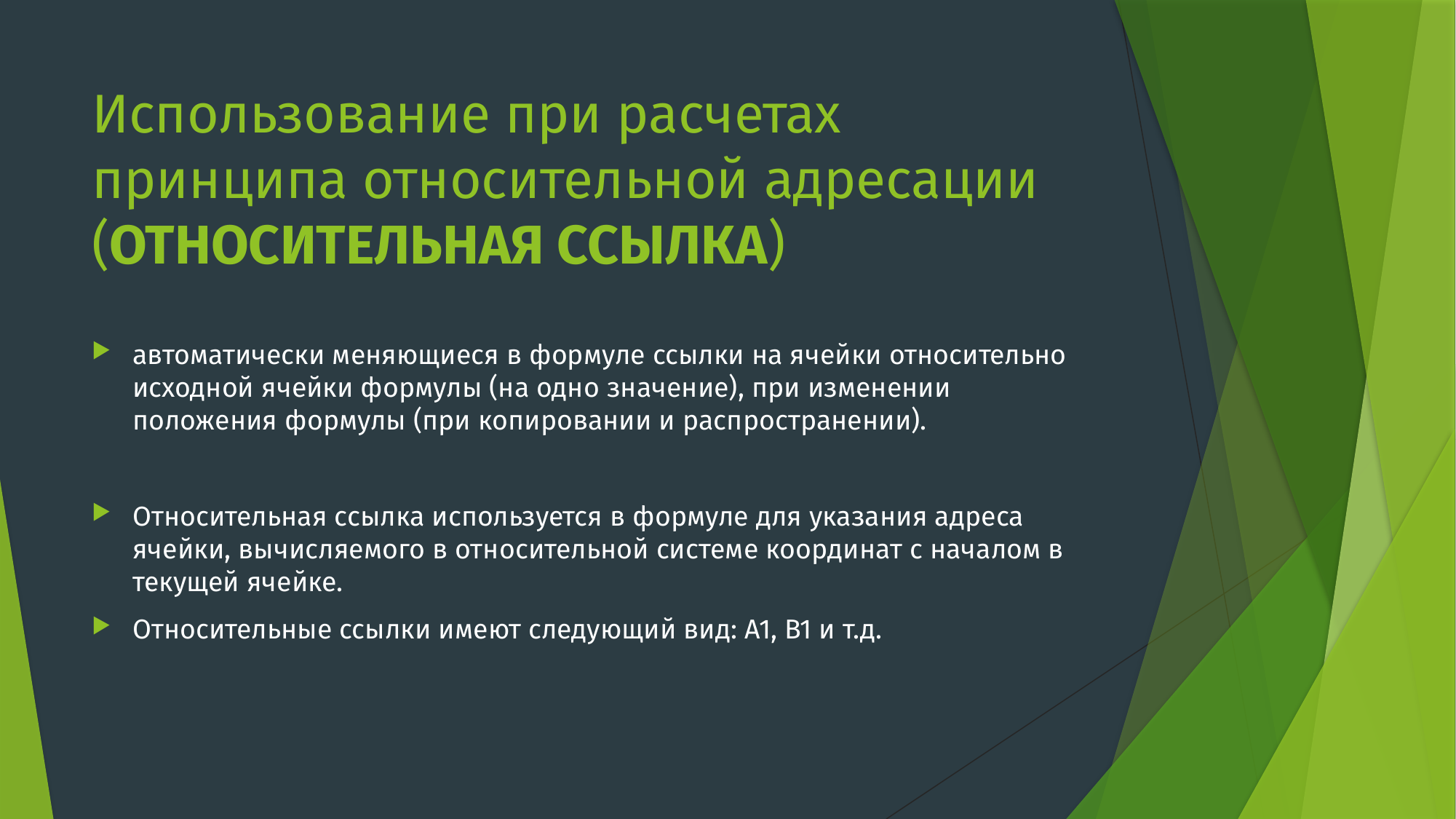

# Использование при расчетах принципа относительной адресации (ОТНОСИТЕЛЬНАЯ ССЫЛКА)
автоматически меняющиеся в формуле ссылки на ячейки относительно исходной ячейки формулы (на одно значение), при изменении положения формулы (при копировании и распространении).

Относительная ссылка используется в формуле для указания адреса ячейки, вычисляемого в относительной системе координат с началом в текущей ячейке.
Относительные ссылки имеют следующий вид: А1, В1 и т.д.